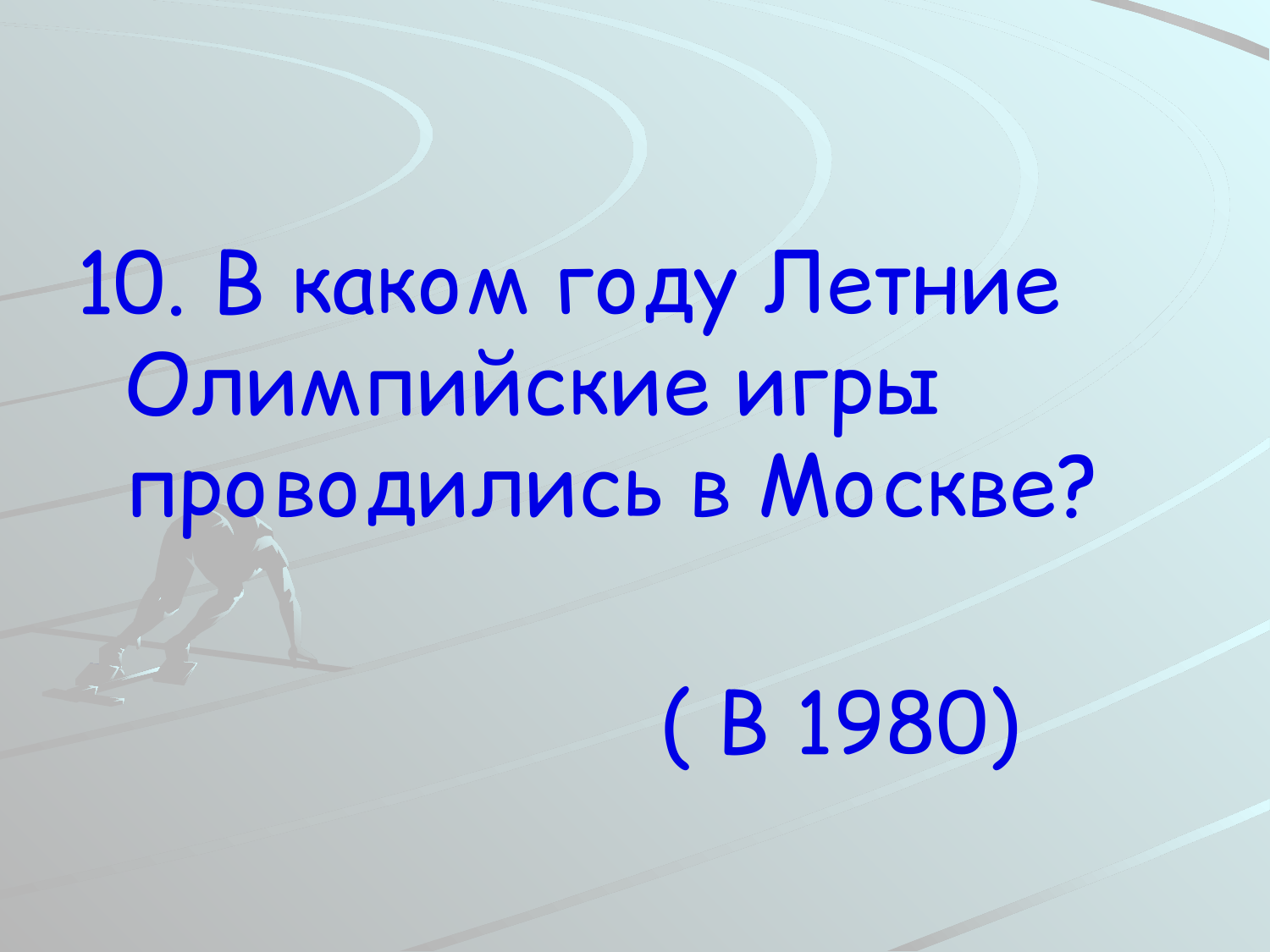

10. В каком году Летние Олимпийские игры проводились в Москве?

                       ( В 1980)